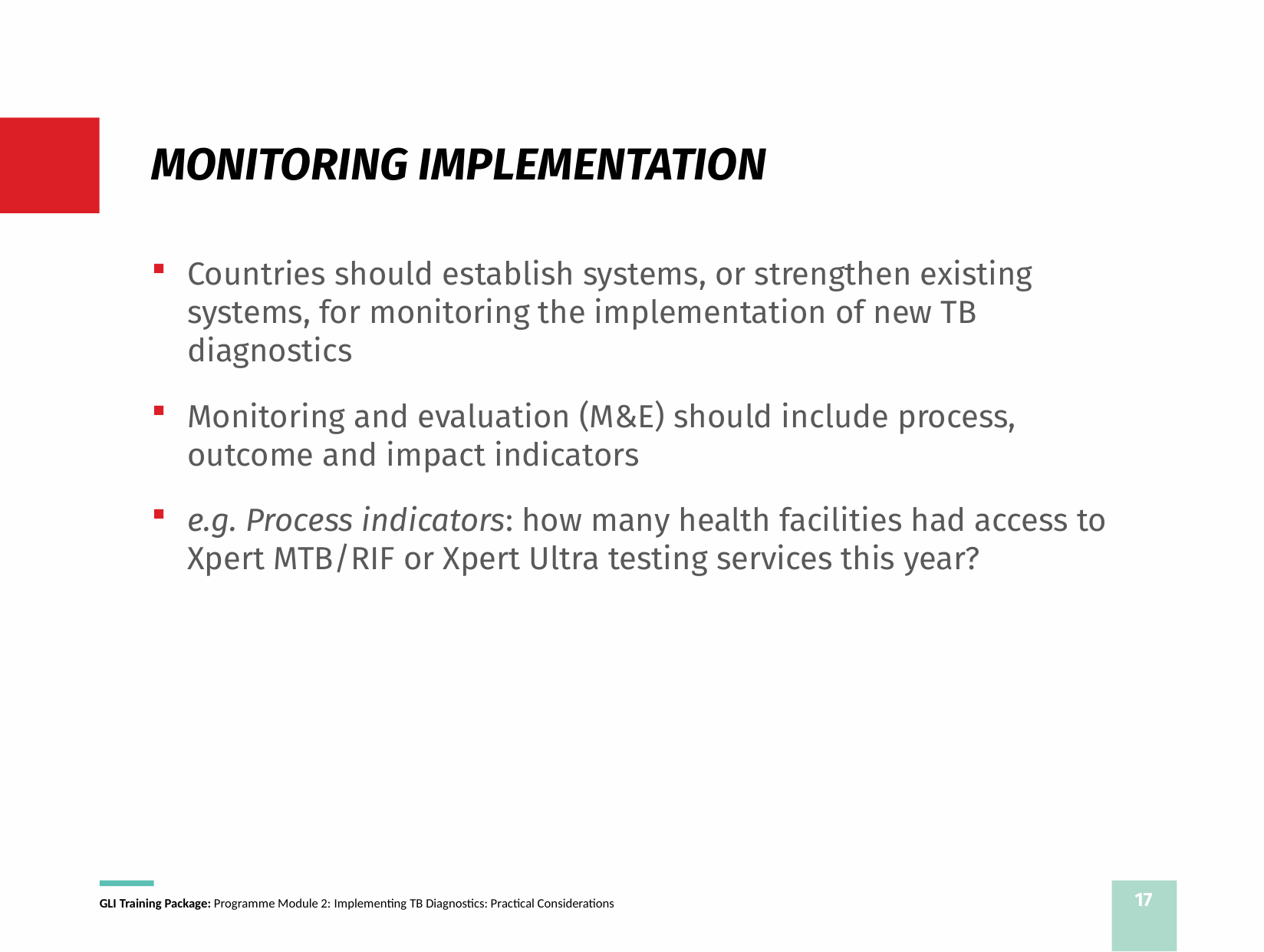

# MONITORING IMPLEMENTATION
Countries should establish systems, or strengthen existing systems, for monitoring the implementation of new TB diagnostics
Monitoring and evaluation (M&E) should include process, outcome and impact indicators
e.g. Process indicators: how many health facilities had access to Xpert MTB/RIF or Xpert Ultra testing services this year?